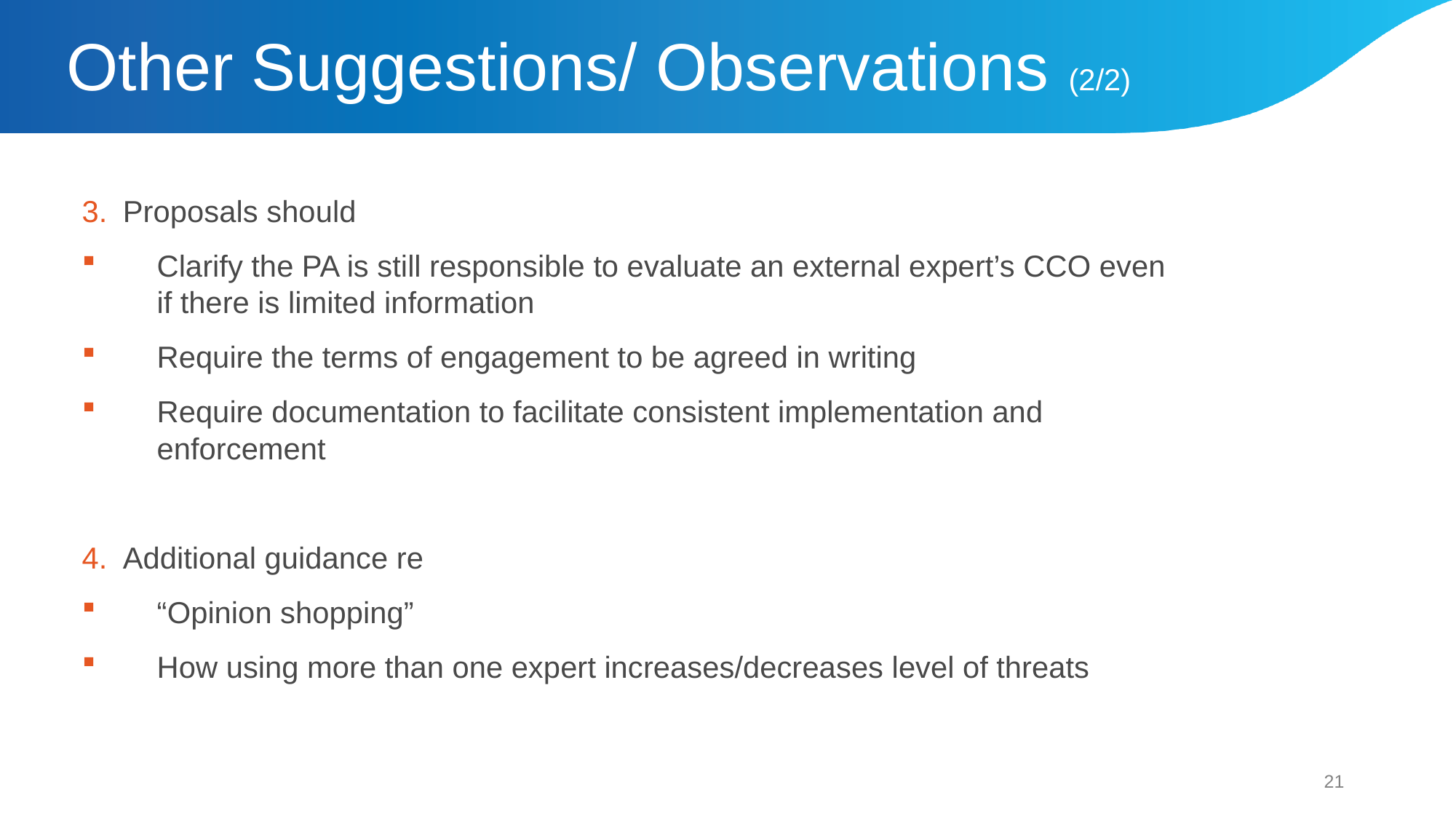

# Other Suggestions/ Observations (2/2)
Proposals should
Clarify the PA is still responsible to evaluate an external expert’s CCO even if there is limited information
Require the terms of engagement to be agreed in writing
Require documentation to facilitate consistent implementation and enforcement

Additional guidance re
“Opinion shopping”
How using more than one expert increases/decreases level of threats

21